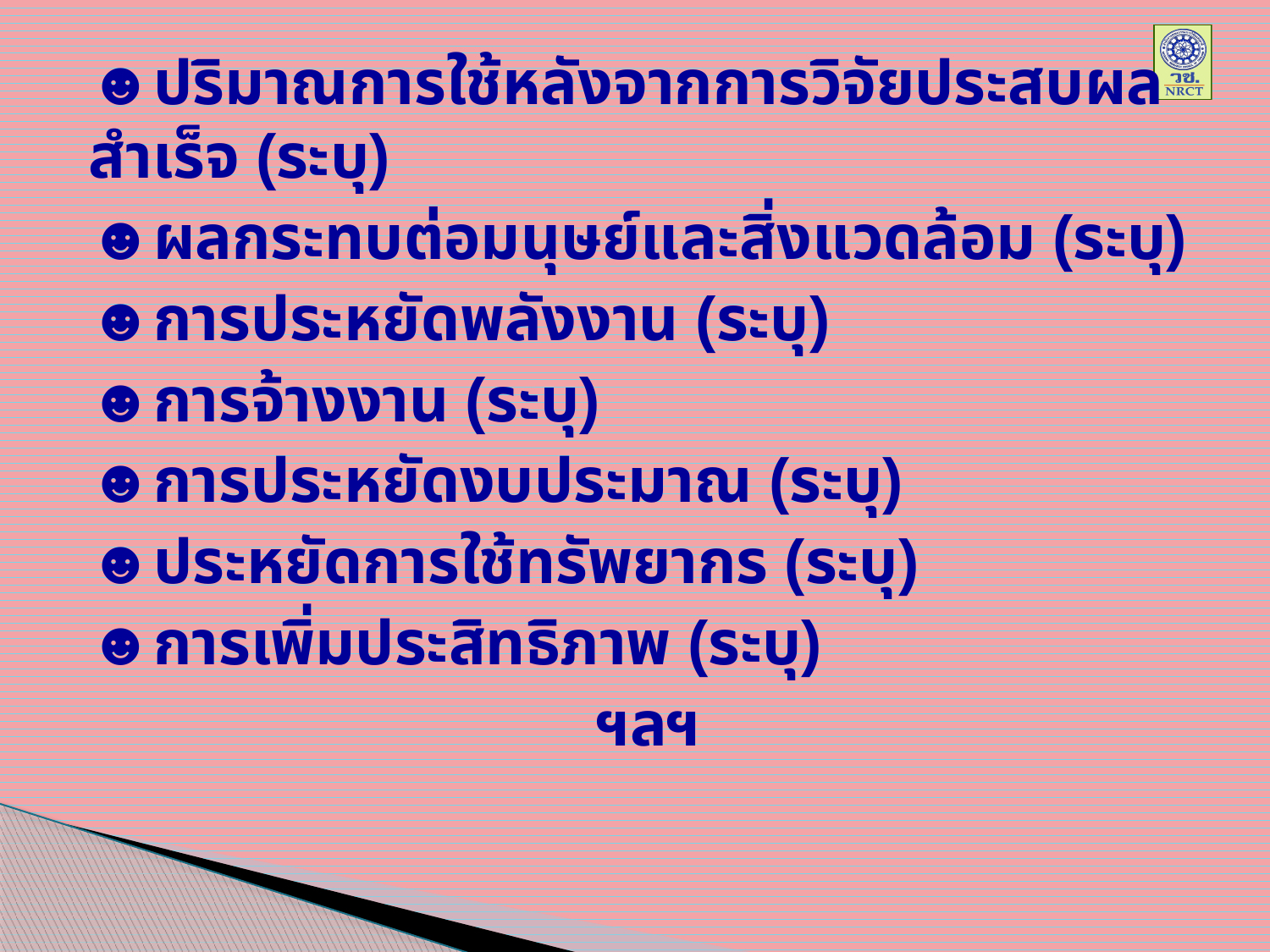

☻ปริมาณการใช้หลังจากการวิจัยประสบผลสำเร็จ (ระบุ)
	☻ผลกระทบต่อมนุษย์และสิ่งแวดล้อม (ระบุ)
	☻การประหยัดพลังงาน (ระบุ)
	☻การจ้างงาน (ระบุ)
	☻การประหยัดงบประมาณ (ระบุ)
	☻ประหยัดการใช้ทรัพยากร (ระบุ)
	☻การเพิ่มประสิทธิภาพ (ระบุ)
					ฯลฯ